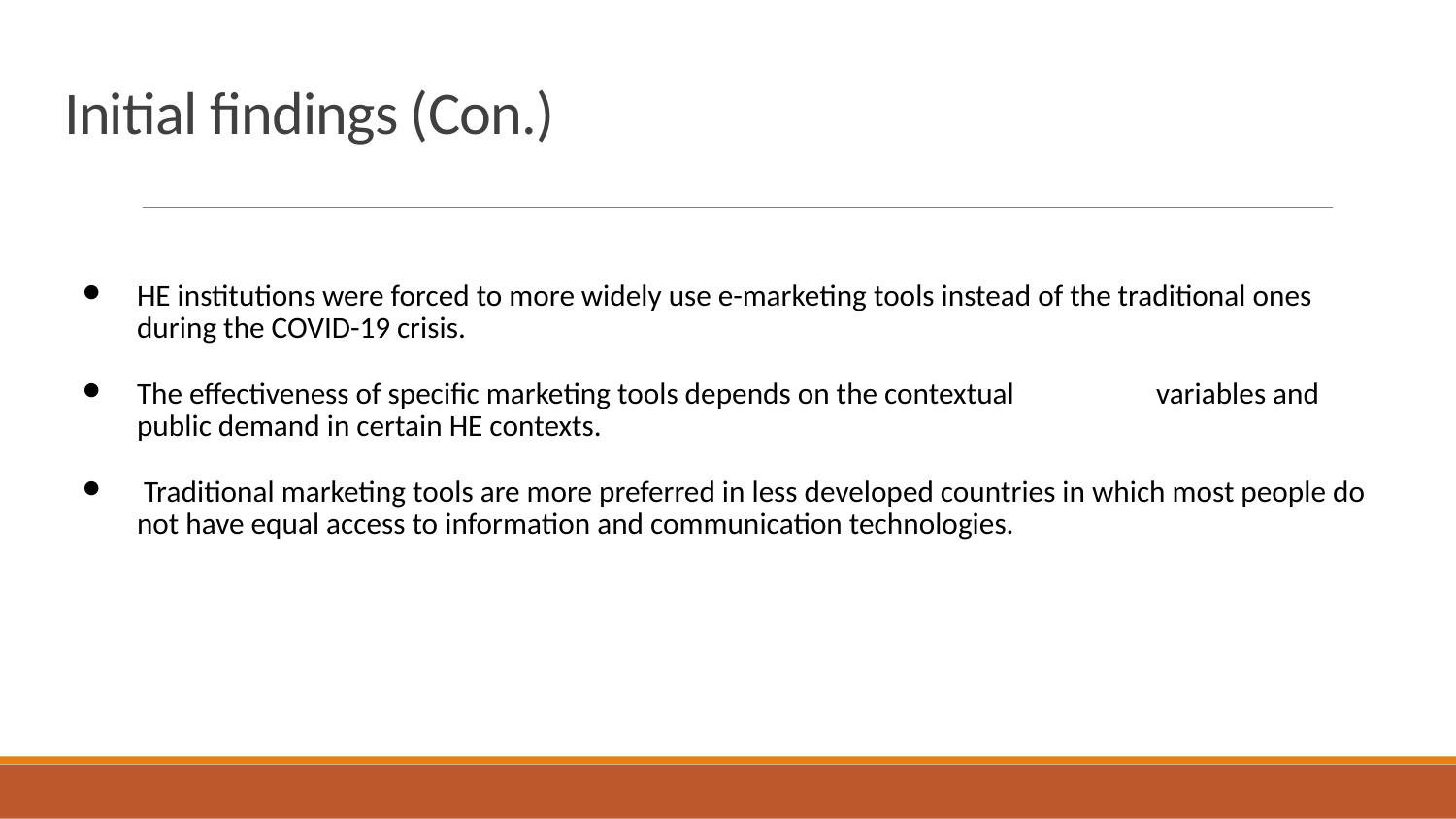

# Initial findings (Con.)

HE institutions were forced to more widely use e-marketing tools instead of the traditional ones during the COVID-19 crisis.

The effectiveness of specific marketing tools depends on the contextual 	variables and public demand in certain HE contexts.

 Traditional marketing tools are more preferred in less developed countries in which most people do not have equal access to information and communication technologies.